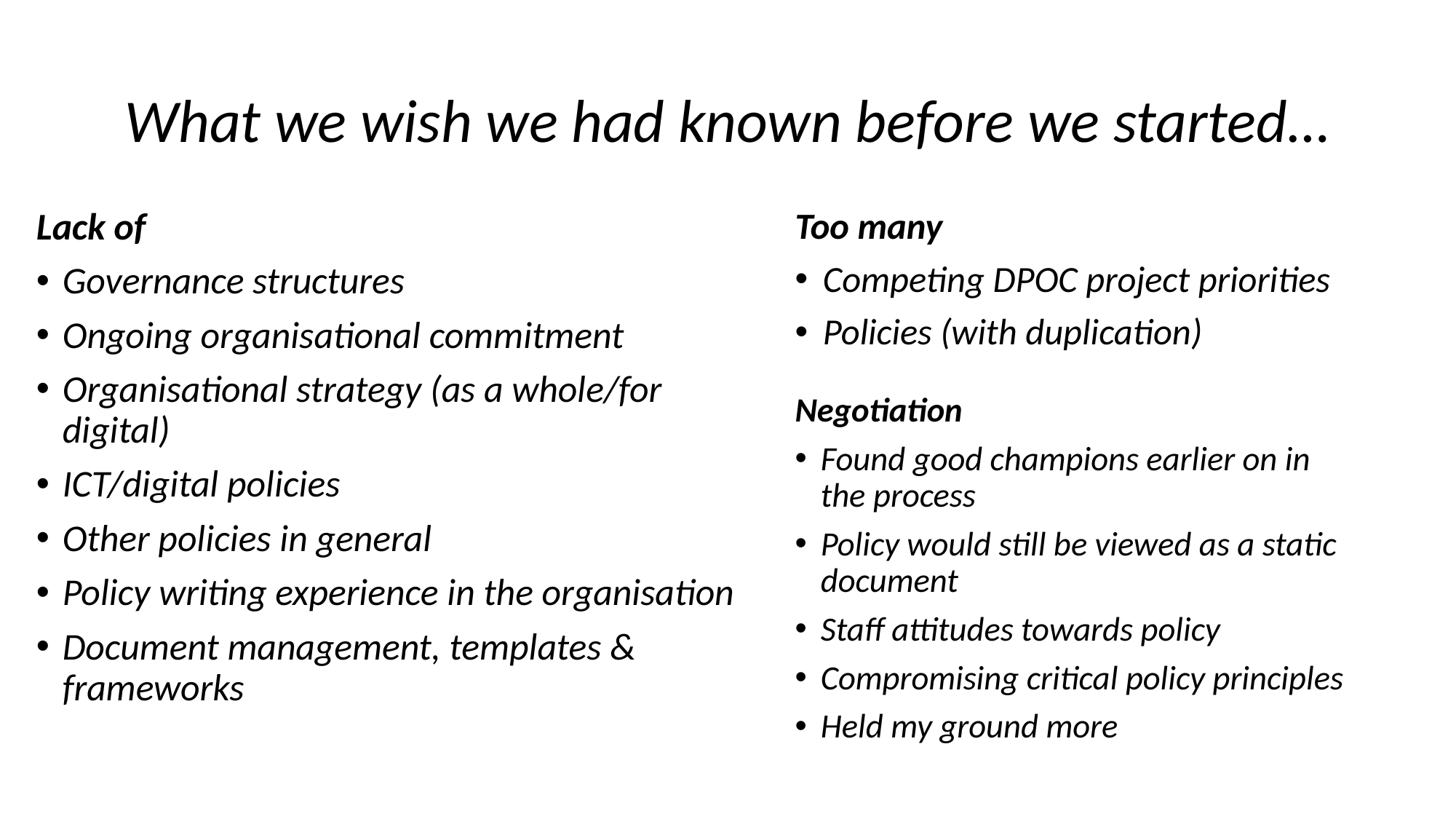

# What we wish we had known before we started…
Too many
Competing DPOC project priorities
Policies (with duplication)

Lack of
Governance structures
Ongoing organisational commitment
Organisational strategy (as a whole/for digital)
ICT/digital policies
Other policies in general
Policy writing experience in the organisation
Document management, templates & frameworks

Negotiation
Found good champions earlier on in the process
Policy would still be viewed as a static document
Staff attitudes towards policy
Compromising critical policy principles
Held my ground more